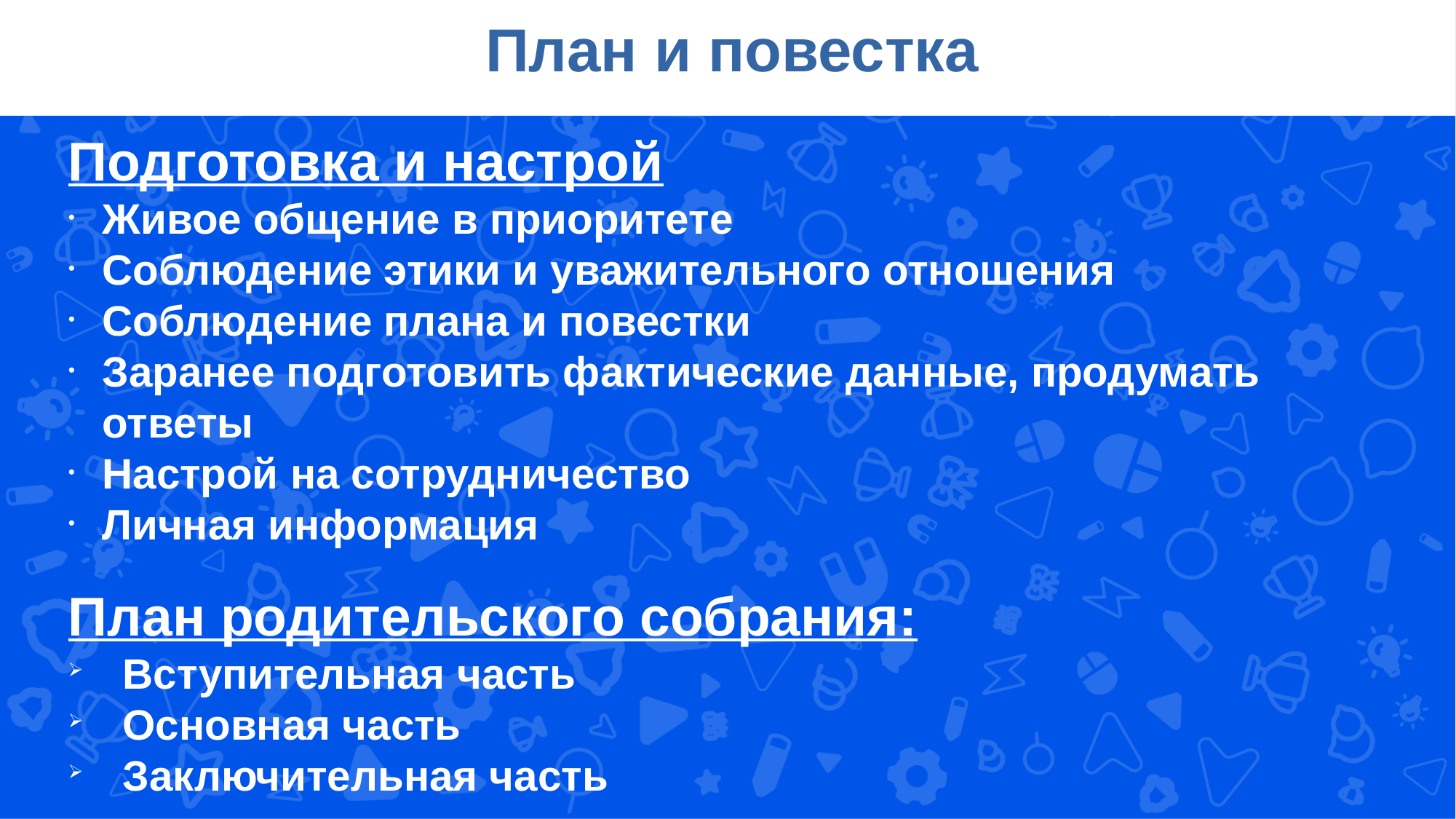

План и повестка

Подготовка и настрой
Живое общение в приоритете
Соблюдение этики и уважительного отношения
Соблюдение плана и повестки
Заранее подготовить фактические данные, продумать ответы
Настрой на сотрудничество
Личная информация

План родительского собрания:
Вступительная часть
Основная часть
Заключительная часть